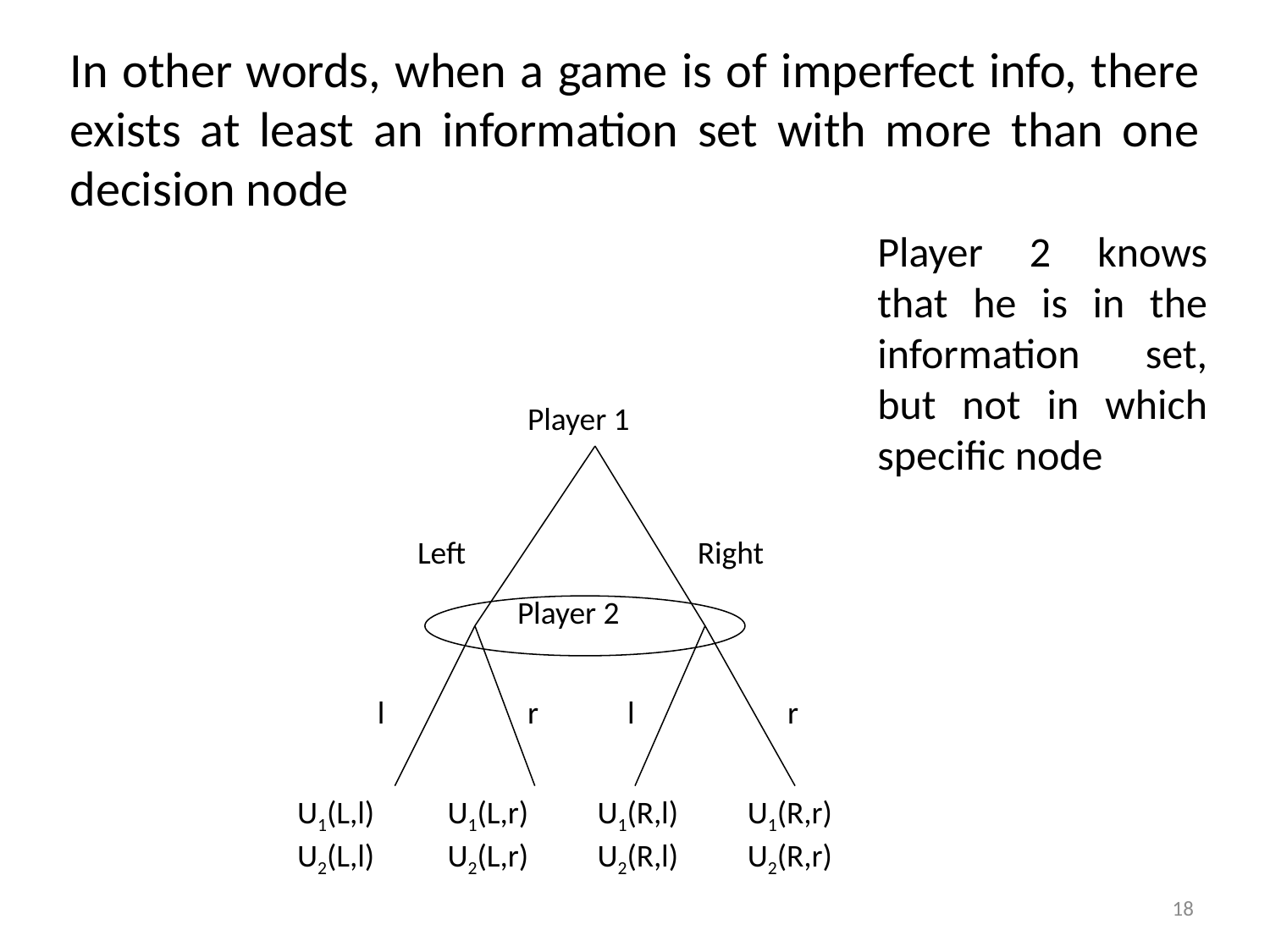

In other words, when a game is of imperfect info, there exists at least an information set with more than one decision node
Player 2 knows that he is in the information set, but not in which specific node
Player 1

Left
Right
Player 2

l
r
l
r
U1(L,l)
U2(L,l)
U1(L,r)
U2(L,r)
U1(R,l)
U2(R,l)
U1(R,r)
U2(R,r)
18